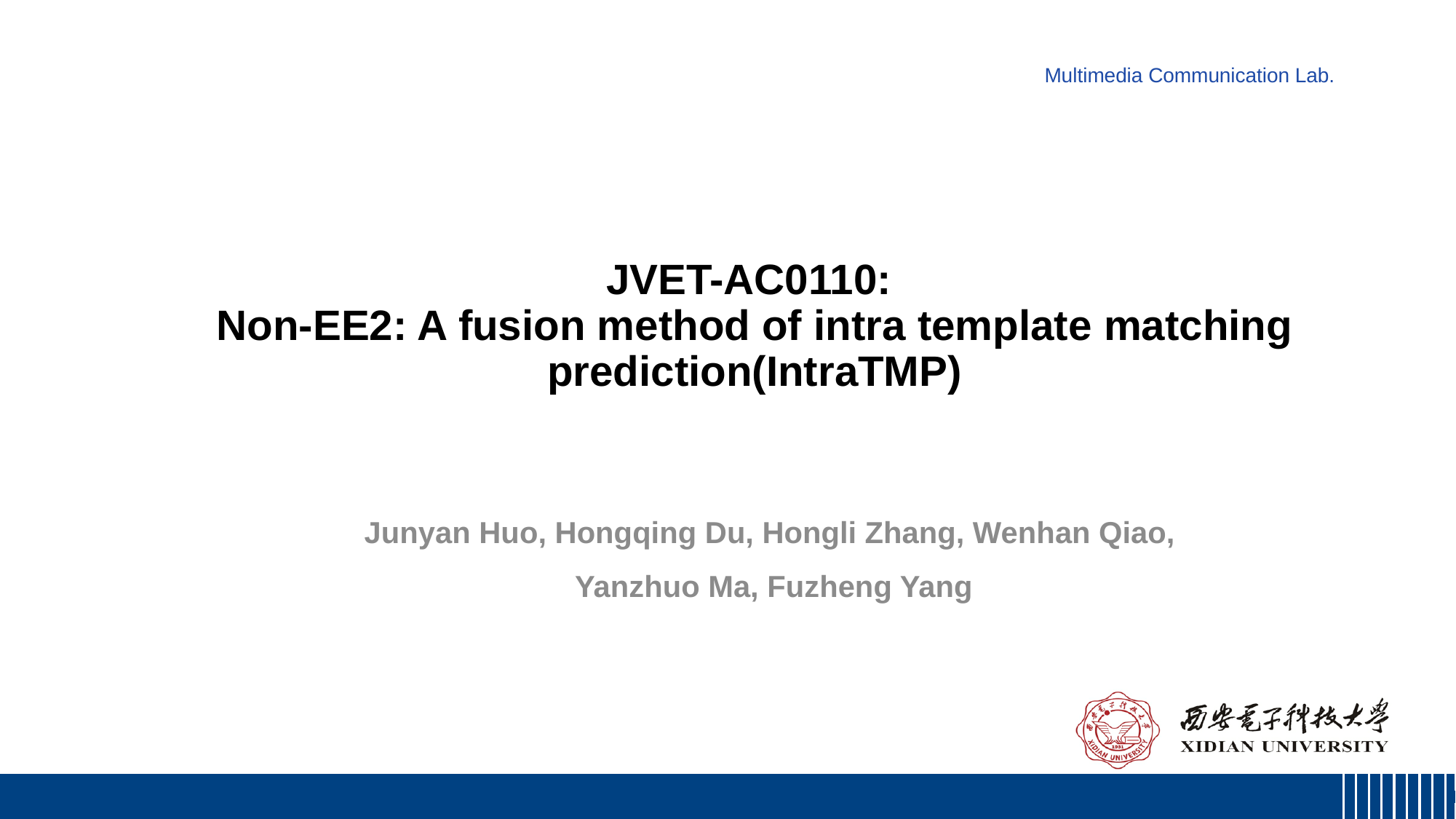

# JVET-AC0110: Non-EE2: A fusion method of intra template matching prediction(IntraTMP)
Junyan Huo, Hongqing Du, Hongli Zhang, Wenhan Qiao,
Yanzhuo Ma, Fuzheng Yang